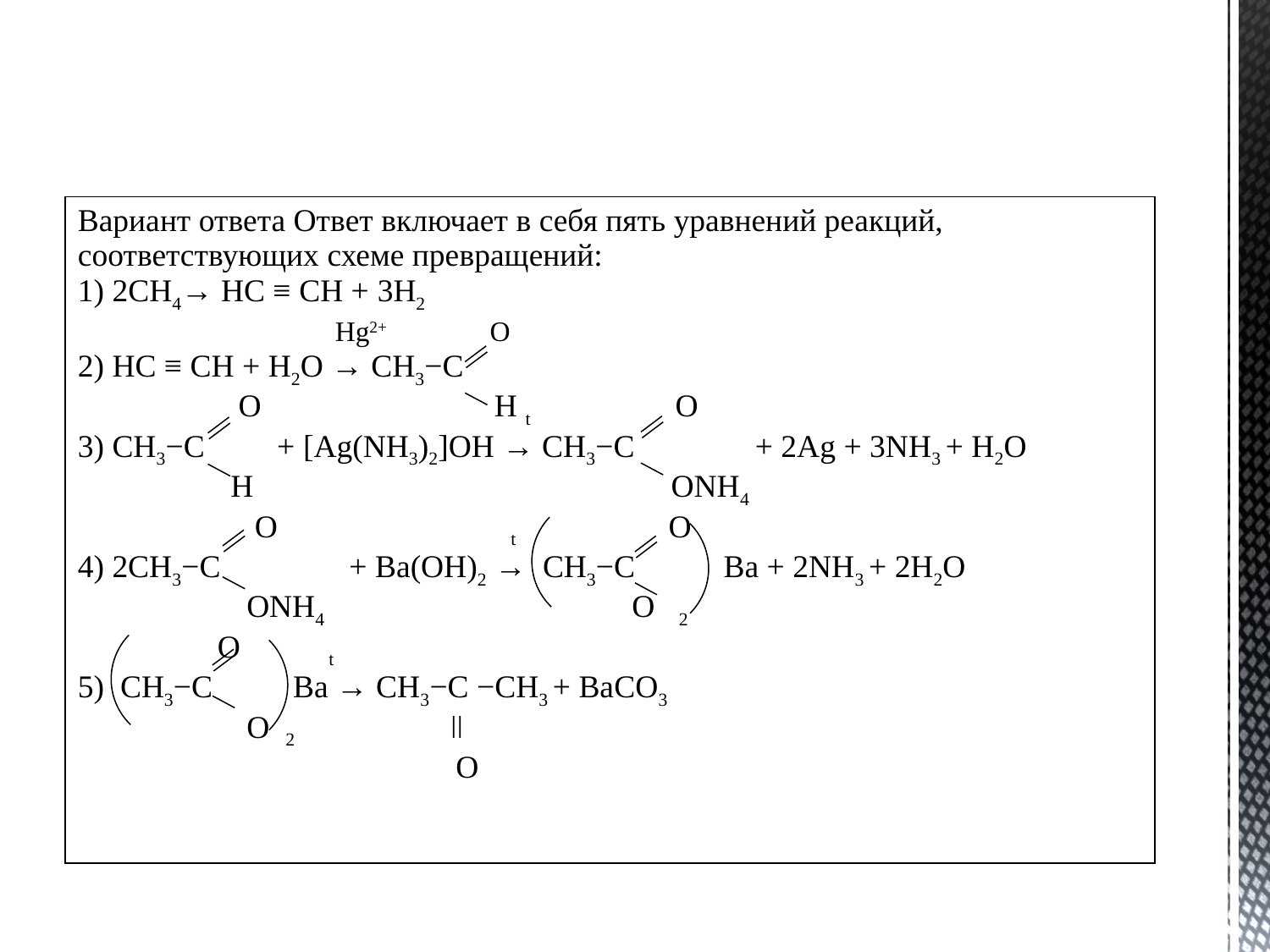

| Вариант ответа Ответ включает в себя пять уравнений реакций, соответствующих схеме превращений: 1) 2СH4→ HC ≡ CH + 3H2 Hg2+ O 2) HC ≡ CH + H2O → CH3−C O H t O 3) CH3−C + [Ag(NH3)2]OH → CH3−C + 2Ag + 3NH3 + H2O H ONH4 O t O 4) 2CH3−C + Ba(OH)2 → CH3−C Ba + 2NH3 + 2H2O ONH4 O 2 O t 5) CH3−C Ba → CH3−C −CH3 + BaCO3 O 2 ǀǀ O |
| --- |